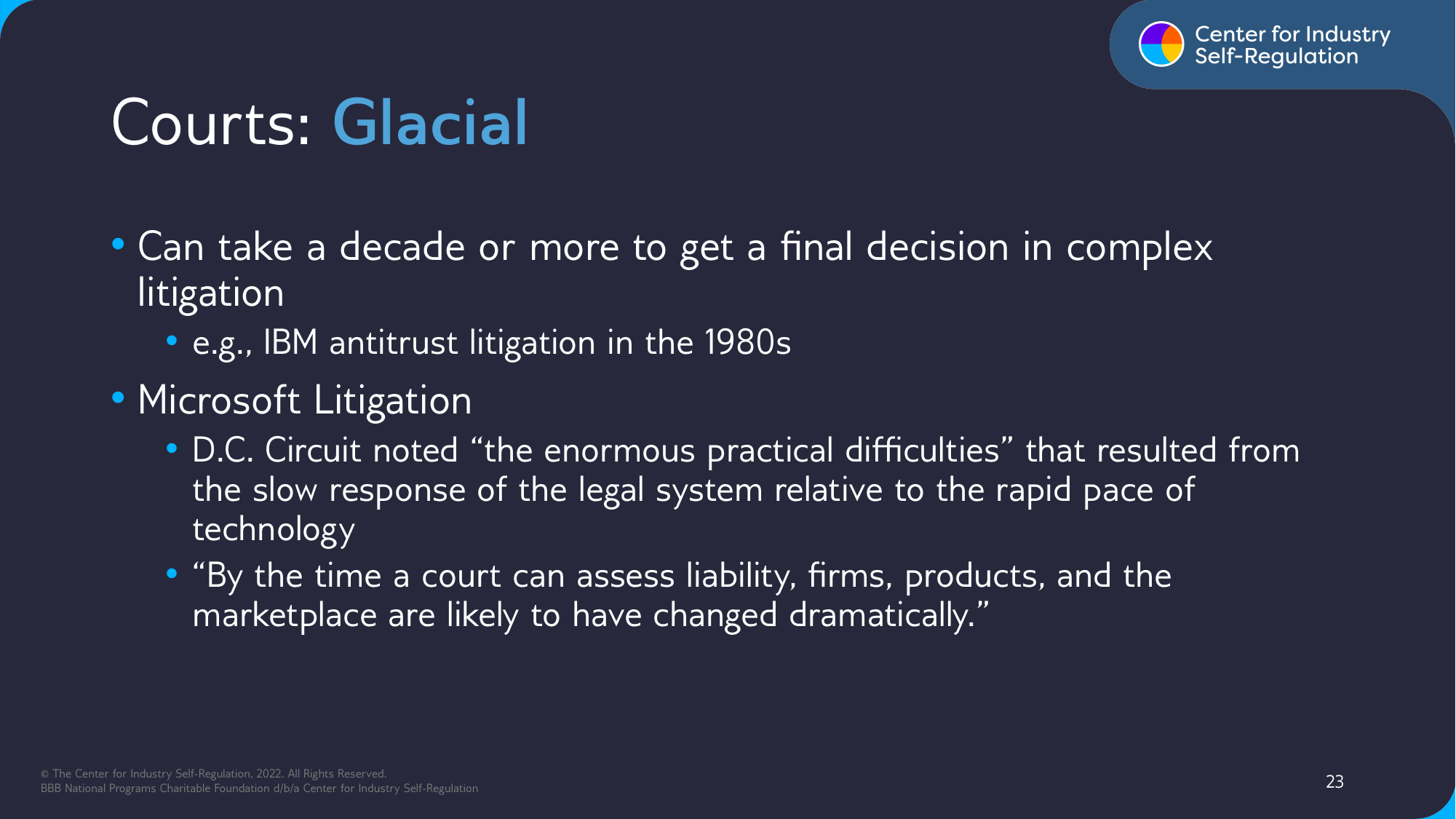

# Courts: Glacial
Can take a decade or more to get a final decision in complex litigation
e.g., IBM antitrust litigation in the 1980s
Microsoft Litigation
D.C. Circuit noted “the enormous practical difficulties” that resulted from the slow response of the legal system relative to the rapid pace of technology
“By the time a court can assess liability, firms, products, and the marketplace are likely to have changed dramatically.”
23